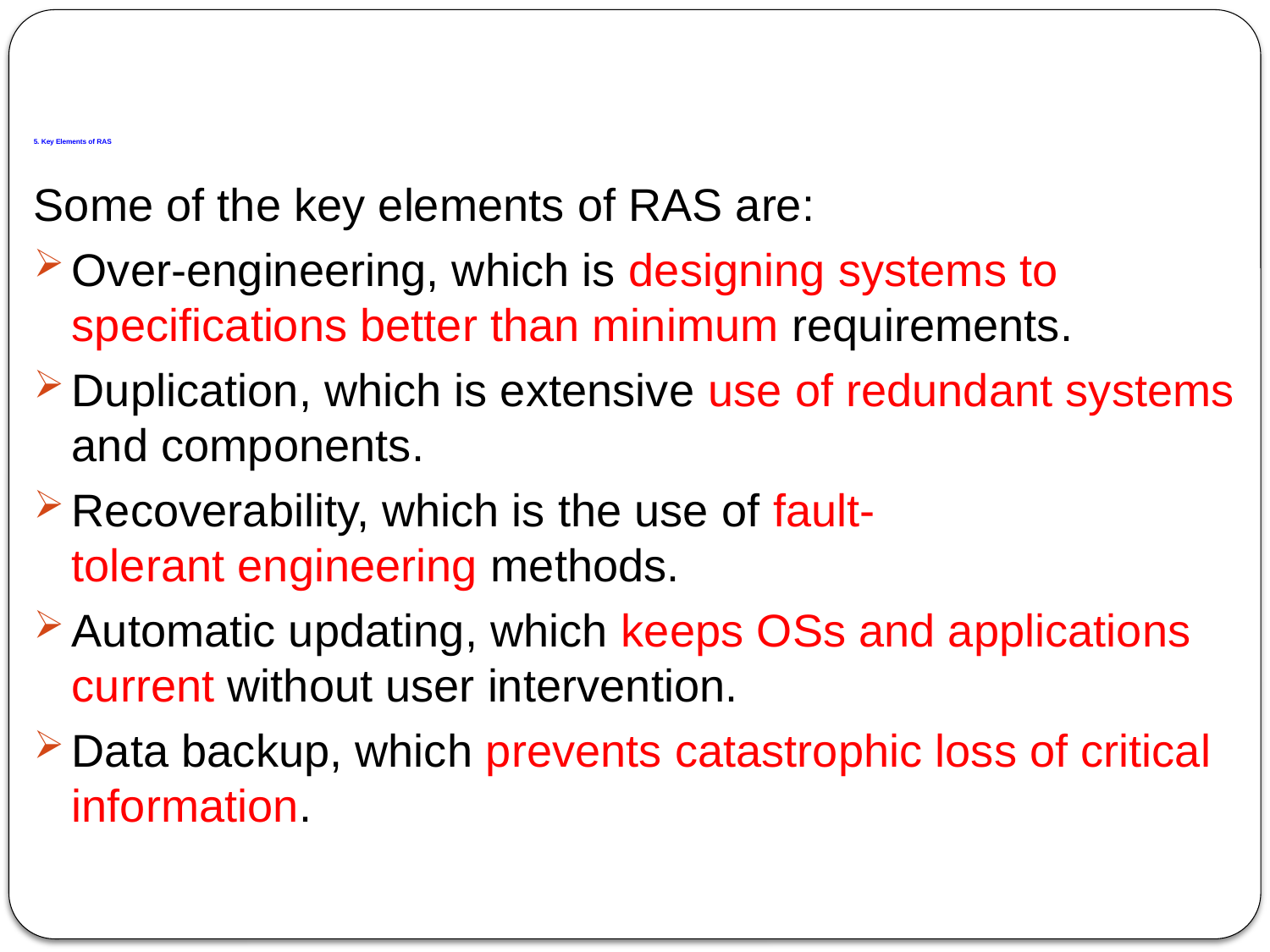

# 5. Key Elements of RAS
Some of the key elements of RAS are:
Over-engineering, which is designing systems to specifications better than minimum requirements.
Duplication, which is extensive use of redundant systems and components.
Recoverability, which is the use of fault-tolerant engineering methods.
Automatic updating, which keeps OSs and applications current without user intervention.
Data backup, which prevents catastrophic loss of critical information.